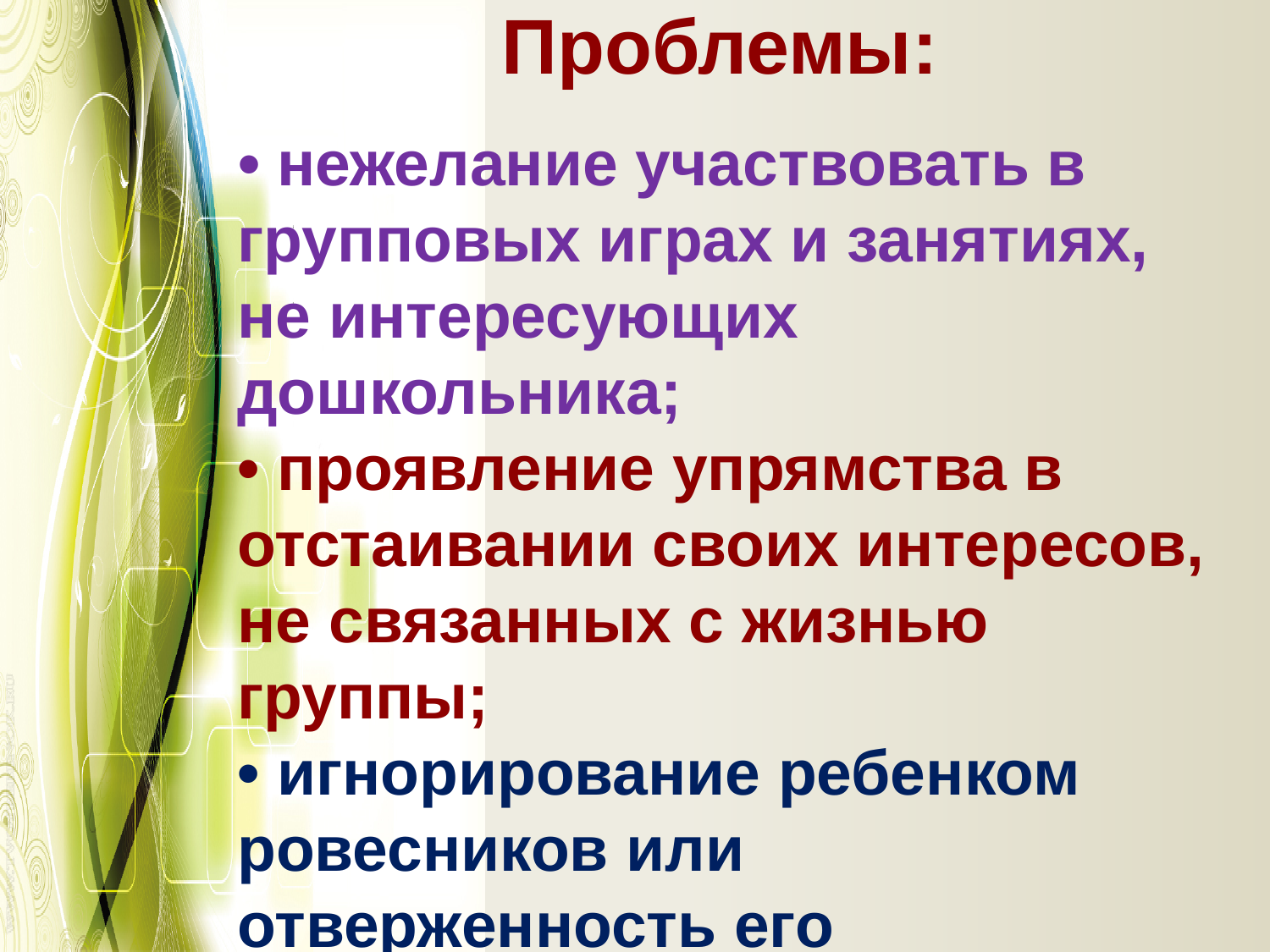

Проблемы:
# • нежелание участвовать в групповых играх и занятиях, не интересующих дошкольника; • проявление упрямства в отстаивании своих интересов, не связанных с жизнью группы; • игнорирование ребенком ровесников или отверженность его сверстниками, являющиеся причинами конфликтов детей;